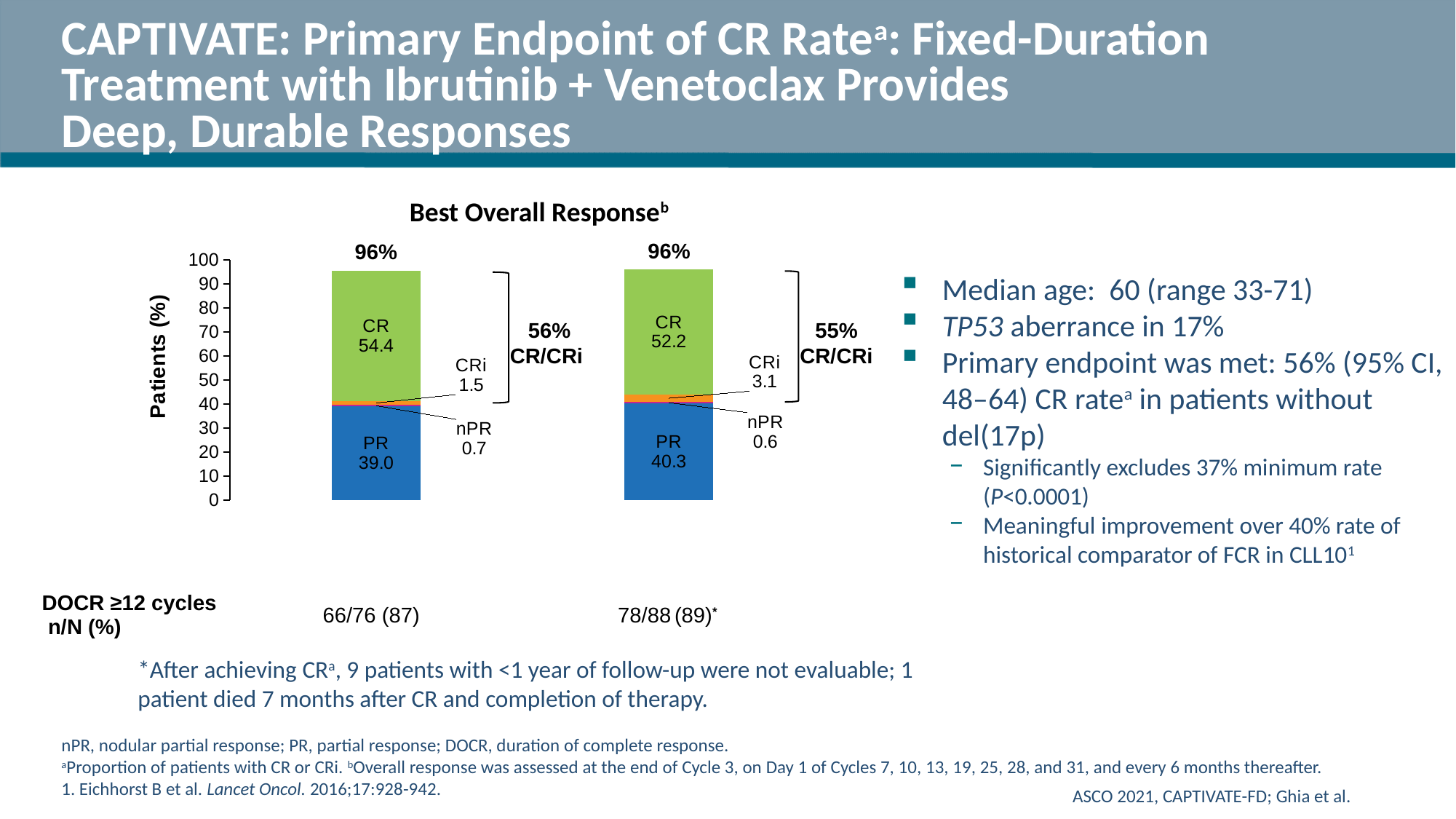

# CAPTIVATE: Primary Endpoint of CR Ratea: Fixed-Duration Treatment with Ibrutinib + Venetoclax Provides Deep, Durable Responses
Best Overall Responseb
96%
96%

### Chart

| Category | PR | nPR | CRi | CR |
|---|---|---|---|---|
| Patients without del(17p)
n=136 | 39.0 | 0.7 | 1.5 | 54.4 |
| All treated patients
N=159 | 40.3 | 0.6 | 3.1 | 52.2 |
55%
CR/CRi
56%
CR/CRi
Median age:  60 (range 33-71)
TP53 aberrance in 17%
Primary endpoint was met: 56% (95% CI, 48–64) CR ratea in patients without del(17p)
Significantly excludes 37% minimum rate (P<0.0001)
Meaningful improvement over 40% rate of historical comparator of FCR in CLL101
| DOCR ≥12 cycles n/N (%) | 66/76 (87) | 78/88 (89)\* |
| --- | --- | --- |
*After achieving CRa, 9 patients with <1 year of follow-up were not evaluable; 1 patient died 7 months after CR and completion of therapy.

nPR, nodular partial response; PR, partial response; DOCR, duration of complete response.
aProportion of patients with CR or CRi. bOverall response was assessed at the end of Cycle 3, on Day 1 of Cycles 7, 10, 13, 19, 25, 28, and 31, and every 6 months thereafter.
1. Eichhorst B et al. Lancet Oncol. 2016;17:928-942.
ASCO 2021, CAPTIVATE-FD; Ghia et al.